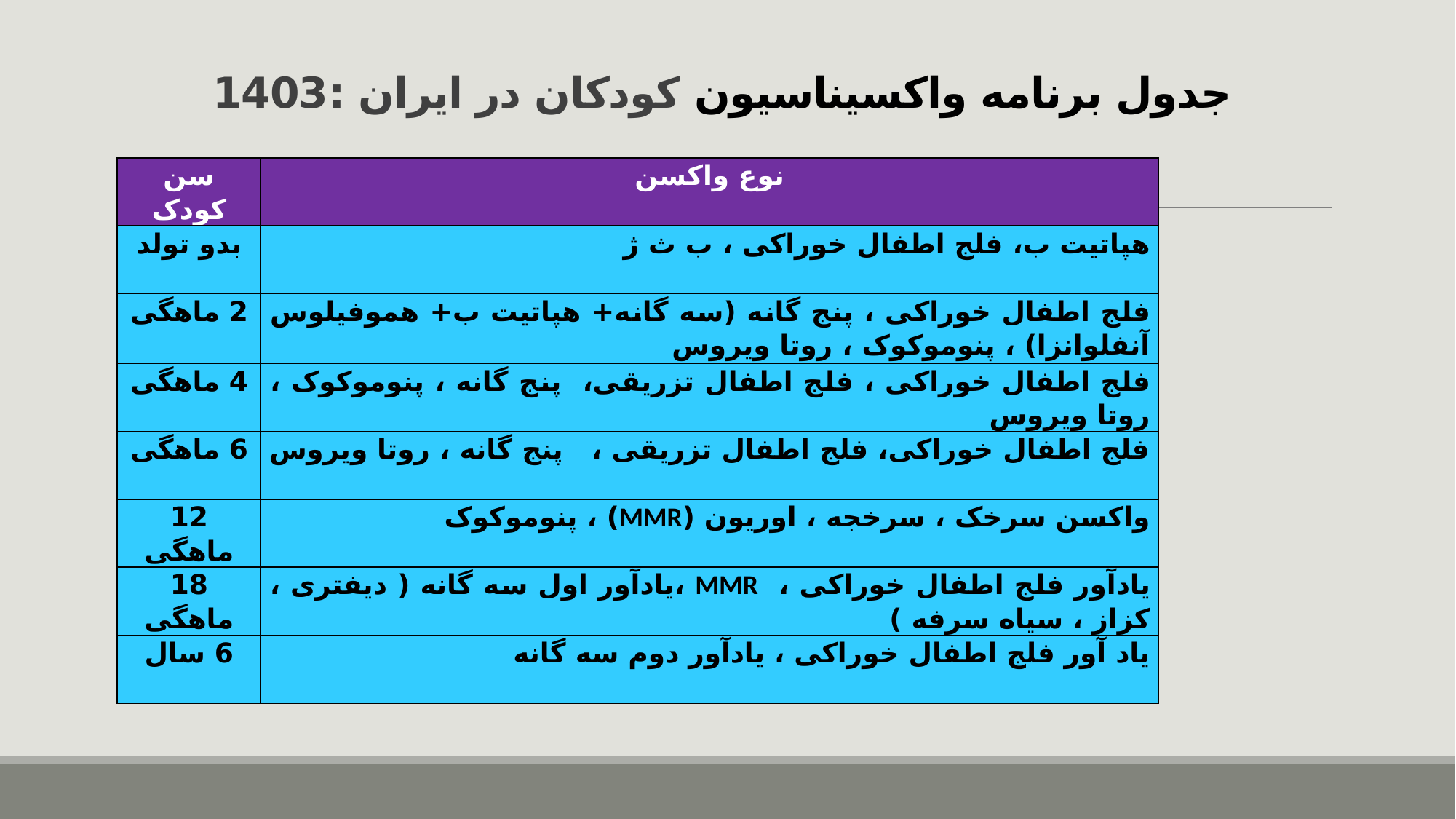

# جدول برنامه واکسیناسیون کودکان در ایران :1403
| سن کودک | نوع واکسن |
| --- | --- |
| بدو تولد | هپاتیت ب، فلج اطفال خوراکی ، ب ث ژ |
| 2 ماهگی | فلج اطفال خوراکی ، پنج گانه (سه گانه+ هپاتیت ب+ هموفیلوس آنفلوانزا) ، پنوموکوک ، روتا ویروس |
| 4 ماهگی | فلج اطفال خوراکی ، فلج اطفال تزریقی، پنج گانه ، پنوموکوک ، روتا ویروس |
| 6 ماهگی | فلج اطفال خوراکی، فلج اطفال تزریقی ، پنج گانه ، روتا ویروس |
| 12 ماهگی | واکسن سرخک ، سرخجه ، اوریون (MMR) ، پنوموکوک |
| 18 ماهگی | یادآور فلج اطفال خوراکی ، MMR ،یادآور اول سه گانه ( دیفتری ، کزاز ، سیاه سرفه ) |
| 6 سال | یاد آور فلج اطفال خوراکی ، یادآور دوم سه گانه |